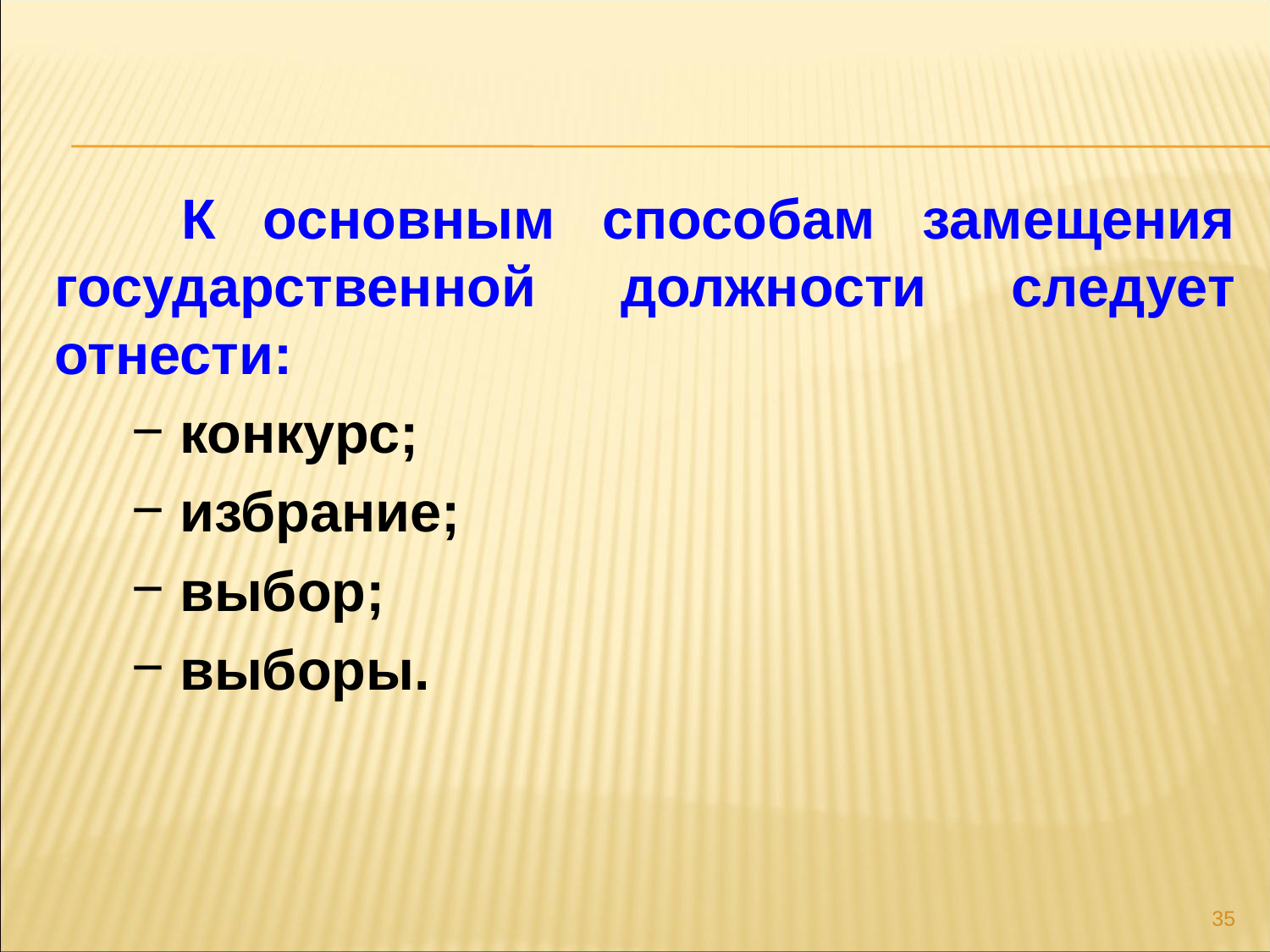

К основным способам замещения государственной должности следует отнести:
конкурс;
избрание;
выбор;
выборы.

35